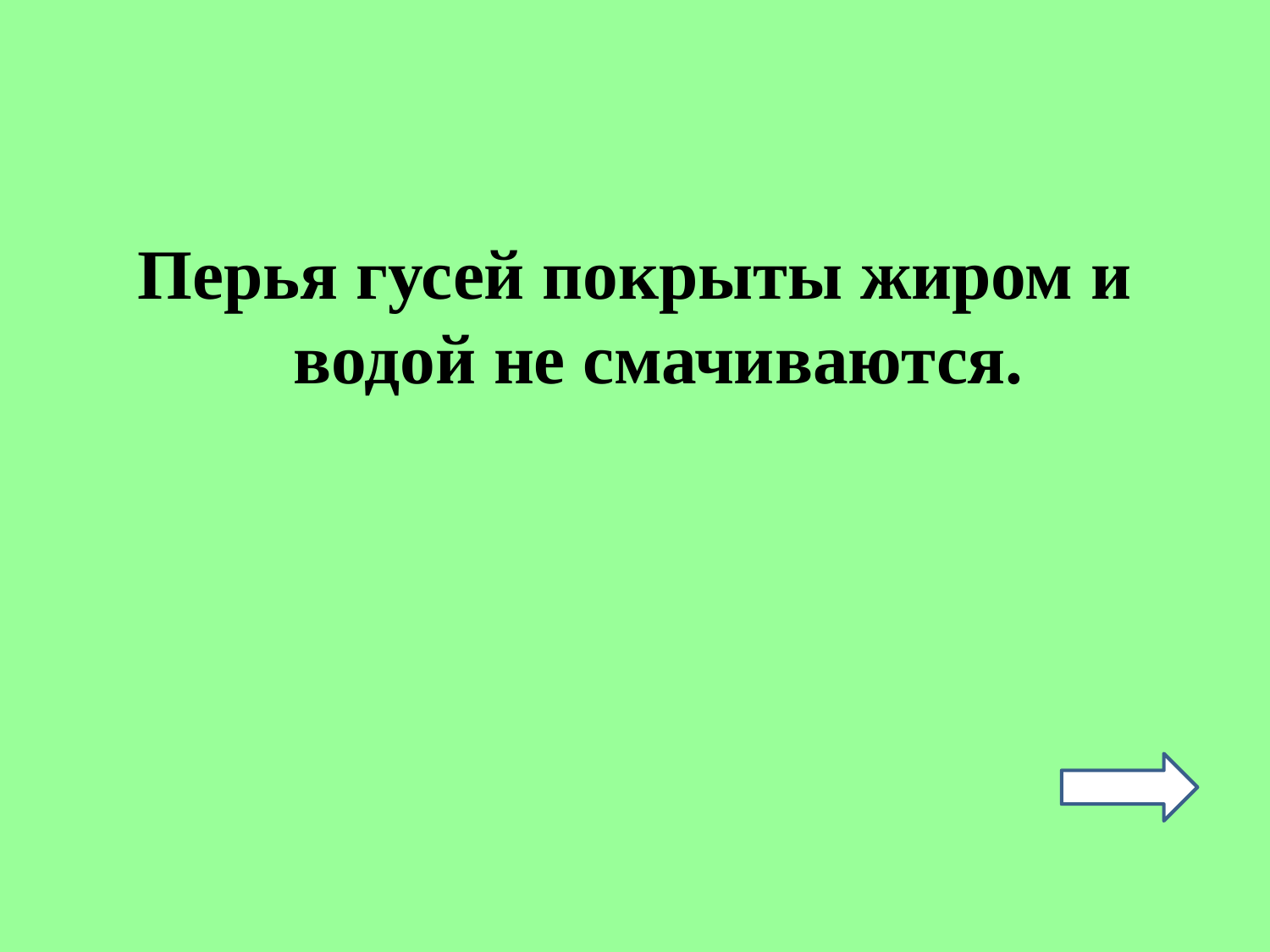

#
Перья гусей покрыты жиром и водой не смачиваются.